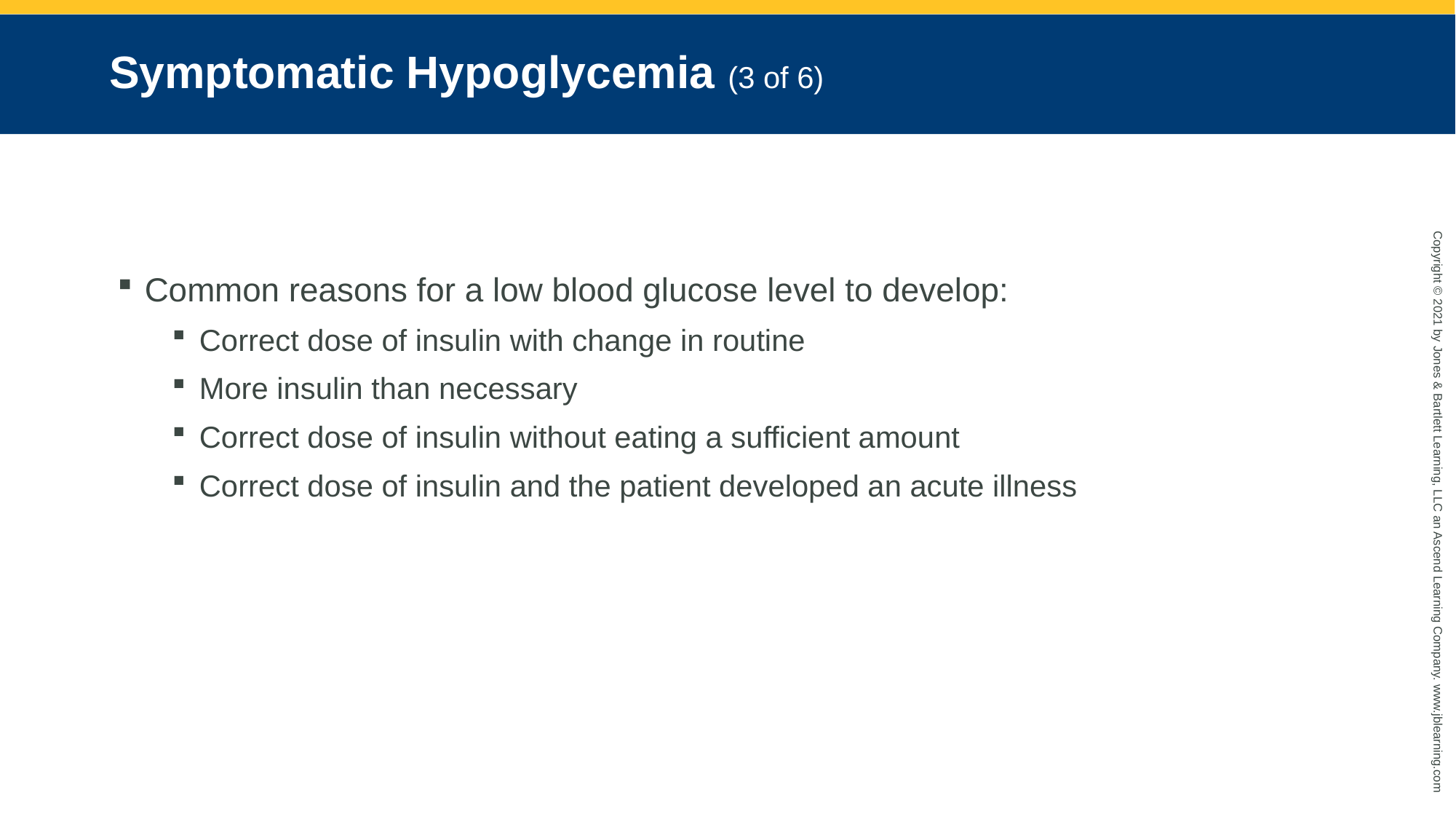

# Symptomatic Hypoglycemia (3 of 6)
Common reasons for a low blood glucose level to develop:
Correct dose of insulin with change in routine
More insulin than necessary
Correct dose of insulin without eating a sufficient amount
Correct dose of insulin and the patient developed an acute illness